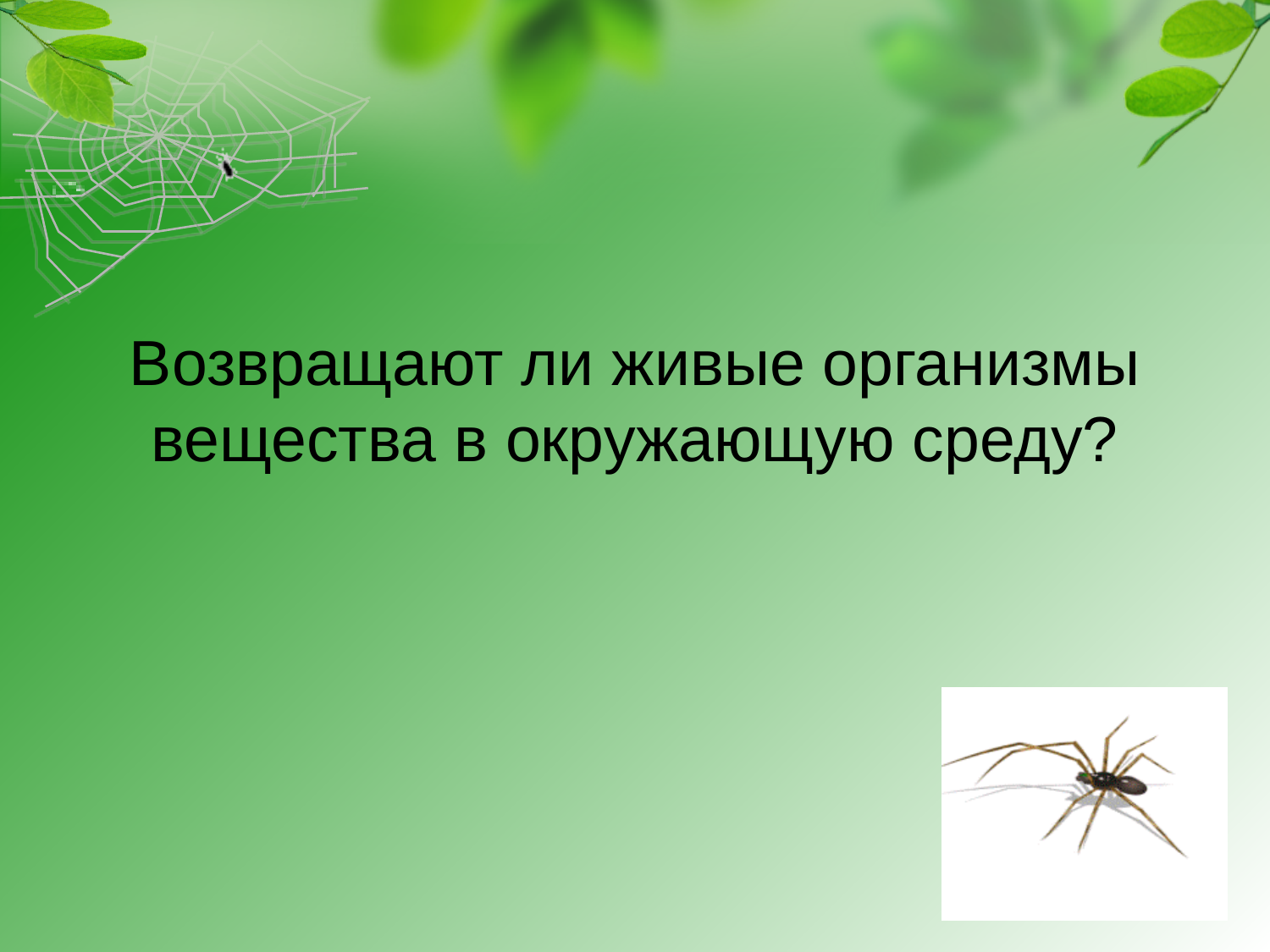

# Возвращают ли живые организмы вещества в окружающую среду?